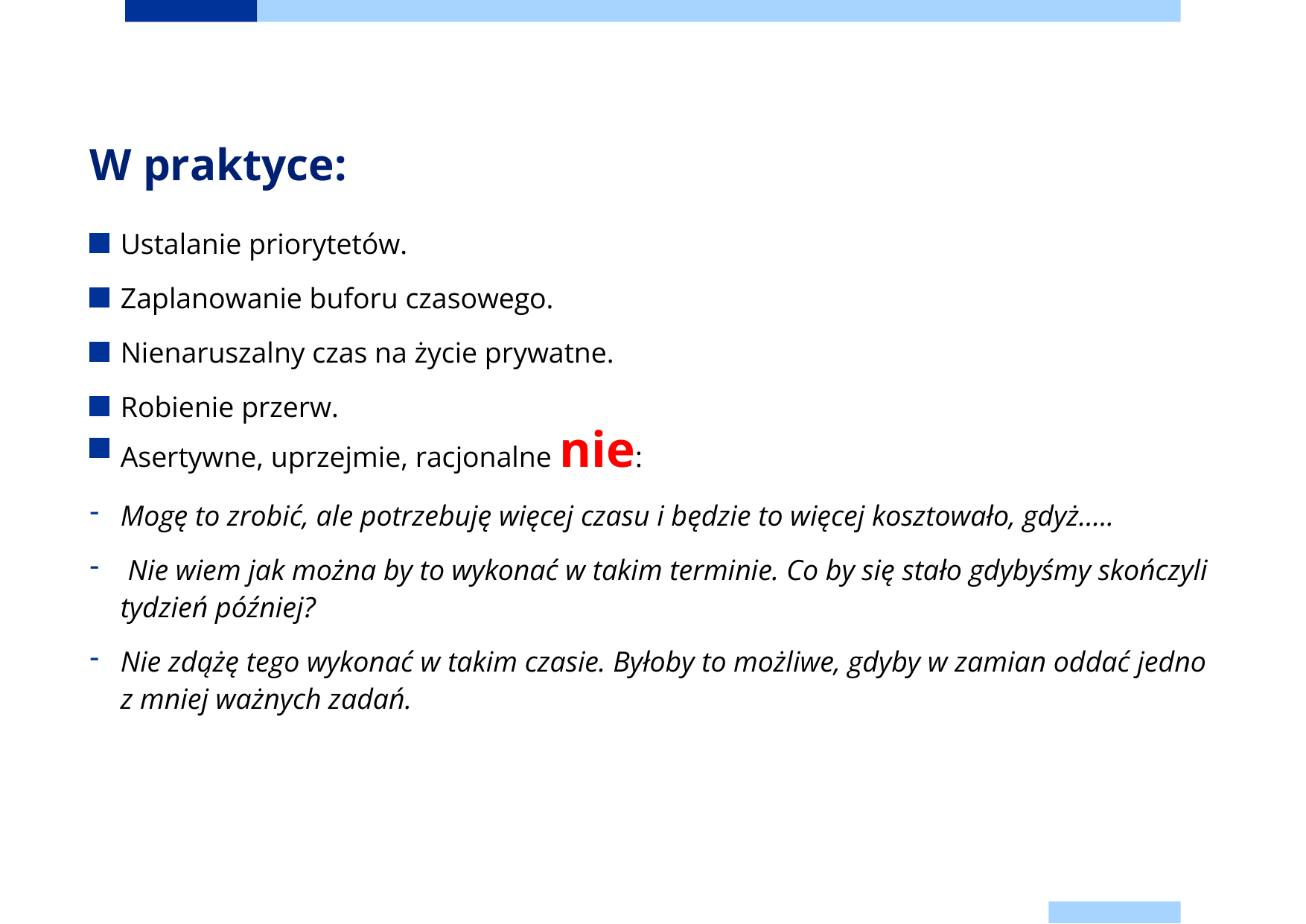

# W praktyce:
Ustalanie priorytetów.
Zaplanowanie buforu czasowego.
Nienaruszalny czas na życie prywatne.
Robienie przerw.
Asertywne, uprzejmie, racjonalne nie:
Mogę to zrobić, ale potrzebuję więcej czasu i będzie to więcej kosztowało, gdyż…..
 Nie wiem jak można by to wykonać w takim terminie. Co by się stało gdybyśmy skończyli tydzień później?
Nie zdążę tego wykonać w takim czasie. Byłoby to możliwe, gdyby w zamian oddać jedno z mniej ważnych zadań.